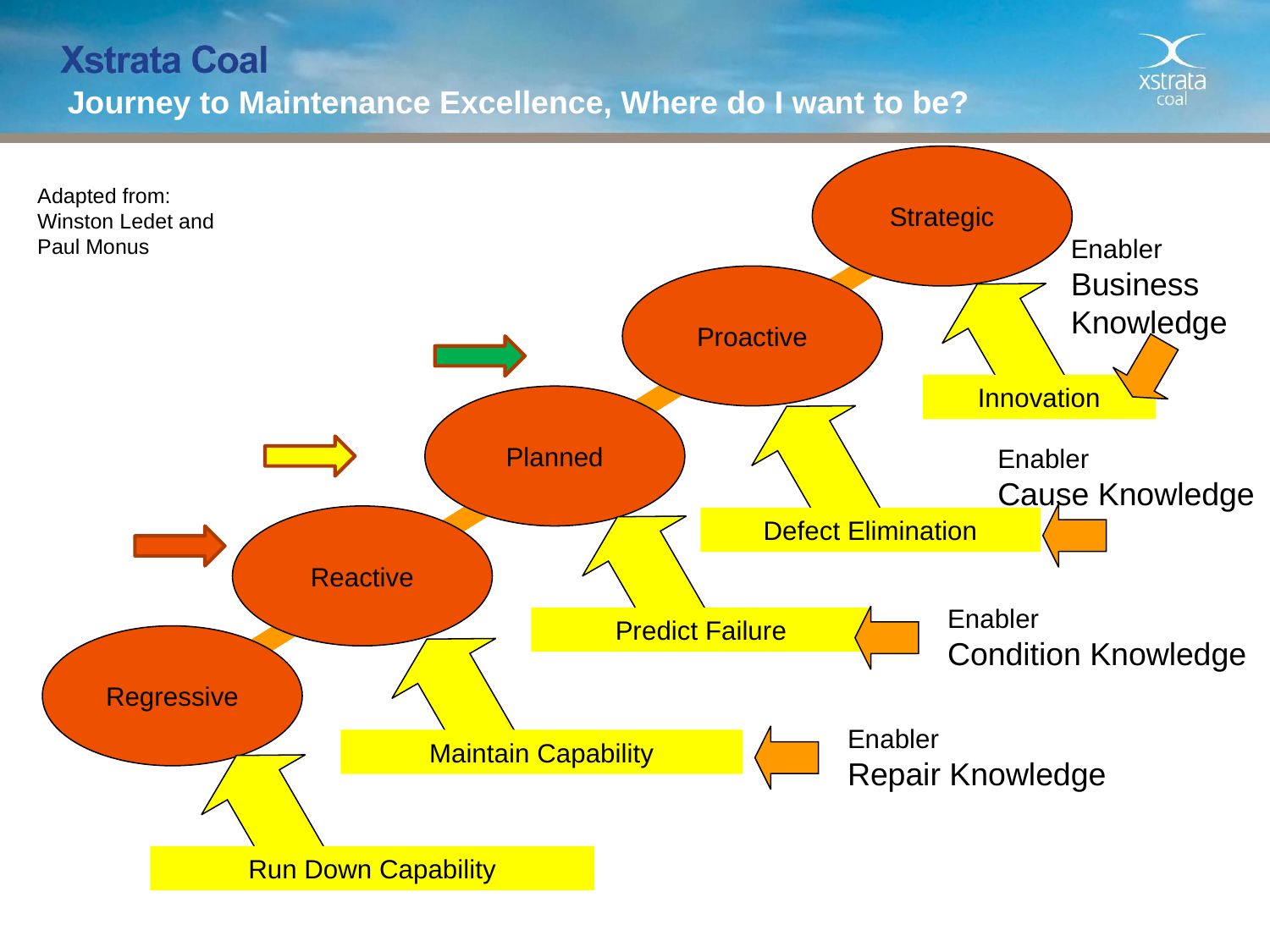

# Journey to Maintenance Excellence, Where do I want to be?
Strategic
Adapted from: Winston Ledet and Paul Monus

Enabler
Business Knowledge
Proactive

Innovation
Planned

Enabler
Cause Knowledge

Reactive

Defect Elimination

Enabler
Condition Knowledge

Predict Failure
Regressive

Enabler
Repair Knowledge

Maintain Capability

Run Down Capability